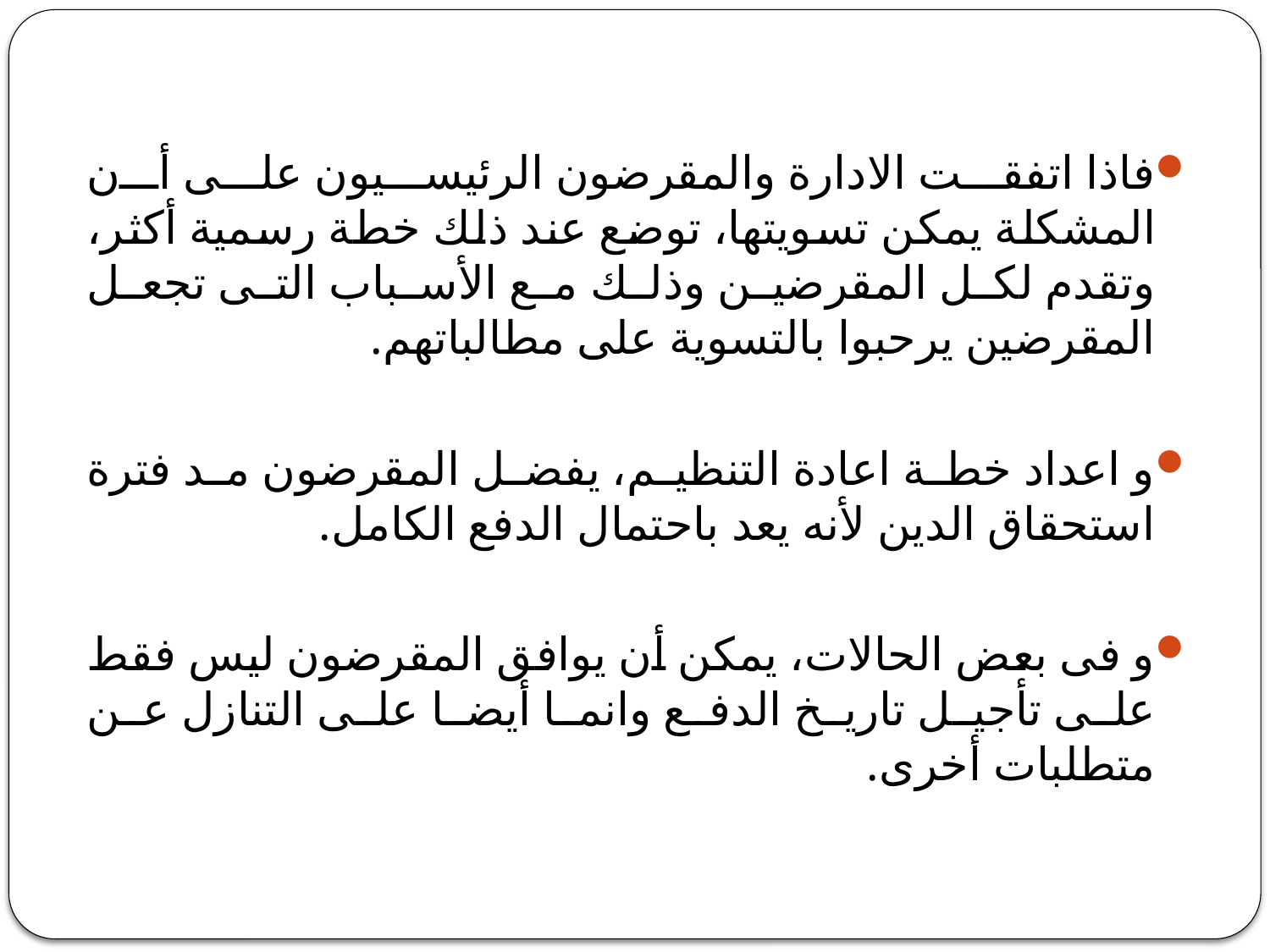

#
فاذا اتفقت الادارة والمقرضون الرئيسيون على أن المشكلة يمكن تسويتها، توضع عند ذلك خطة رسمية أكثر، وتقدم لكل المقرضين وذلك مع الأسباب التى تجعل المقرضين يرحبوا بالتسوية على مطالباتهم.

و اعداد خطة اعادة التنظيم، يفضل المقرضون مد فترة استحقاق الدين لأنه يعد باحتمال الدفع الكامل.

و فى بعض الحالات، يمكن أن يوافق المقرضون ليس فقط على تأجيل تاريخ الدفع وانما أيضا على التنازل عن متطلبات أخرى.